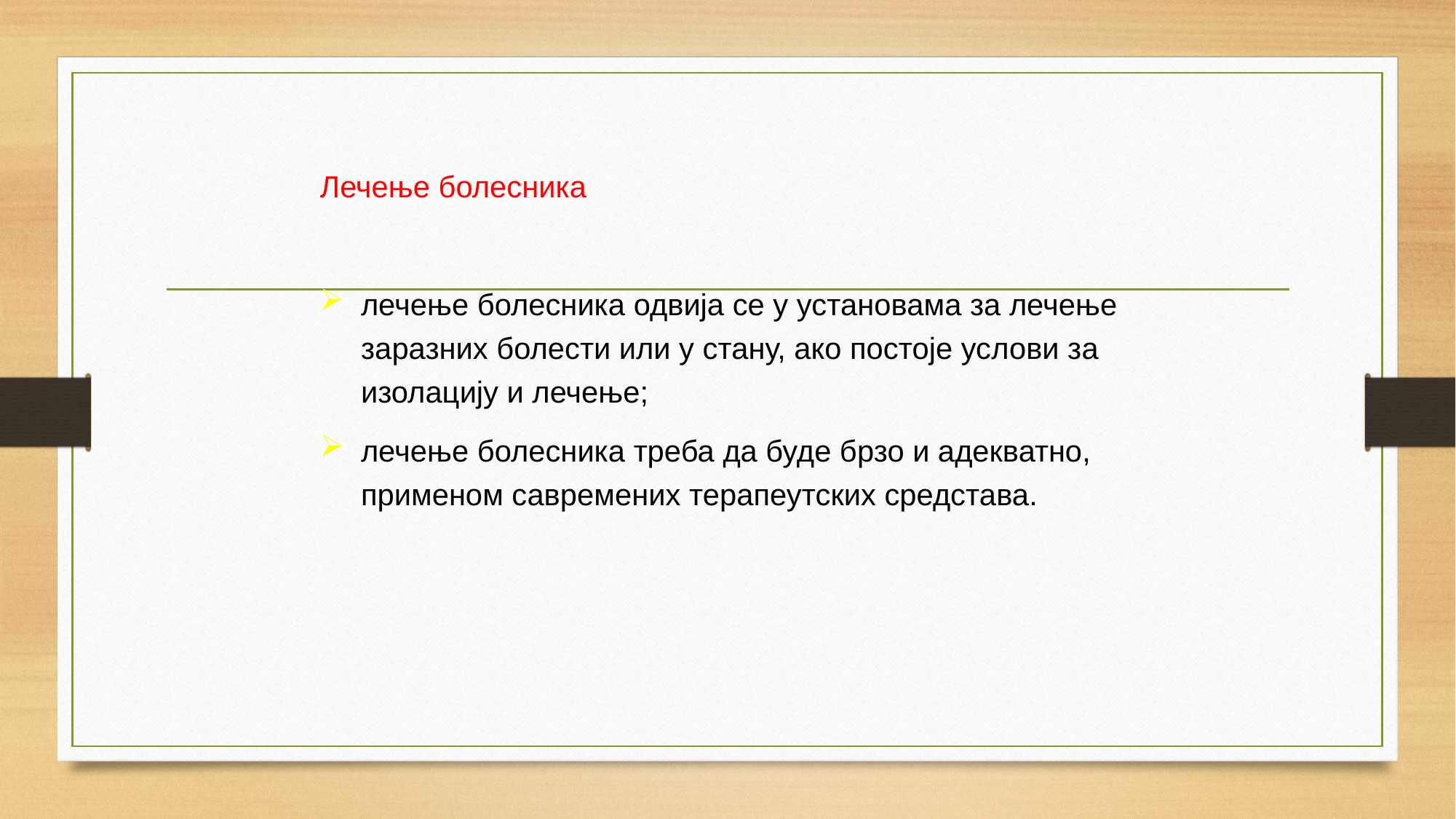

Лечење болесника

лечење болесника одвија се у установама за лечење заразних болести или у стану, ако постоје услови за изолацију и лечење;
лечење болесника треба да буде брзо и адекватно, применом савремених терапеутских средстава.